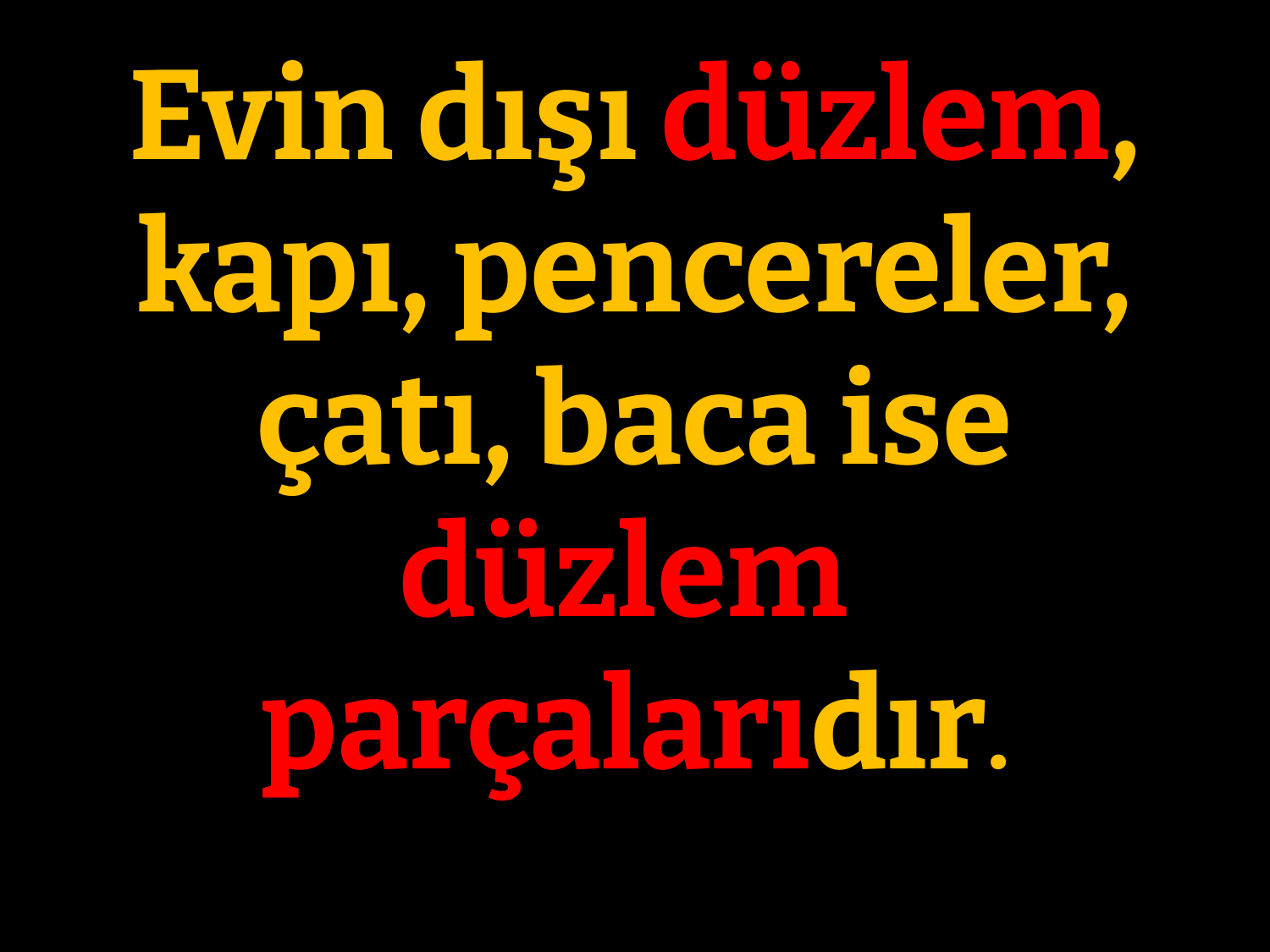

Evin dışı düzlem, kapı, pencereler, çatı, baca ise
düzlem  parçalarıdır.
#